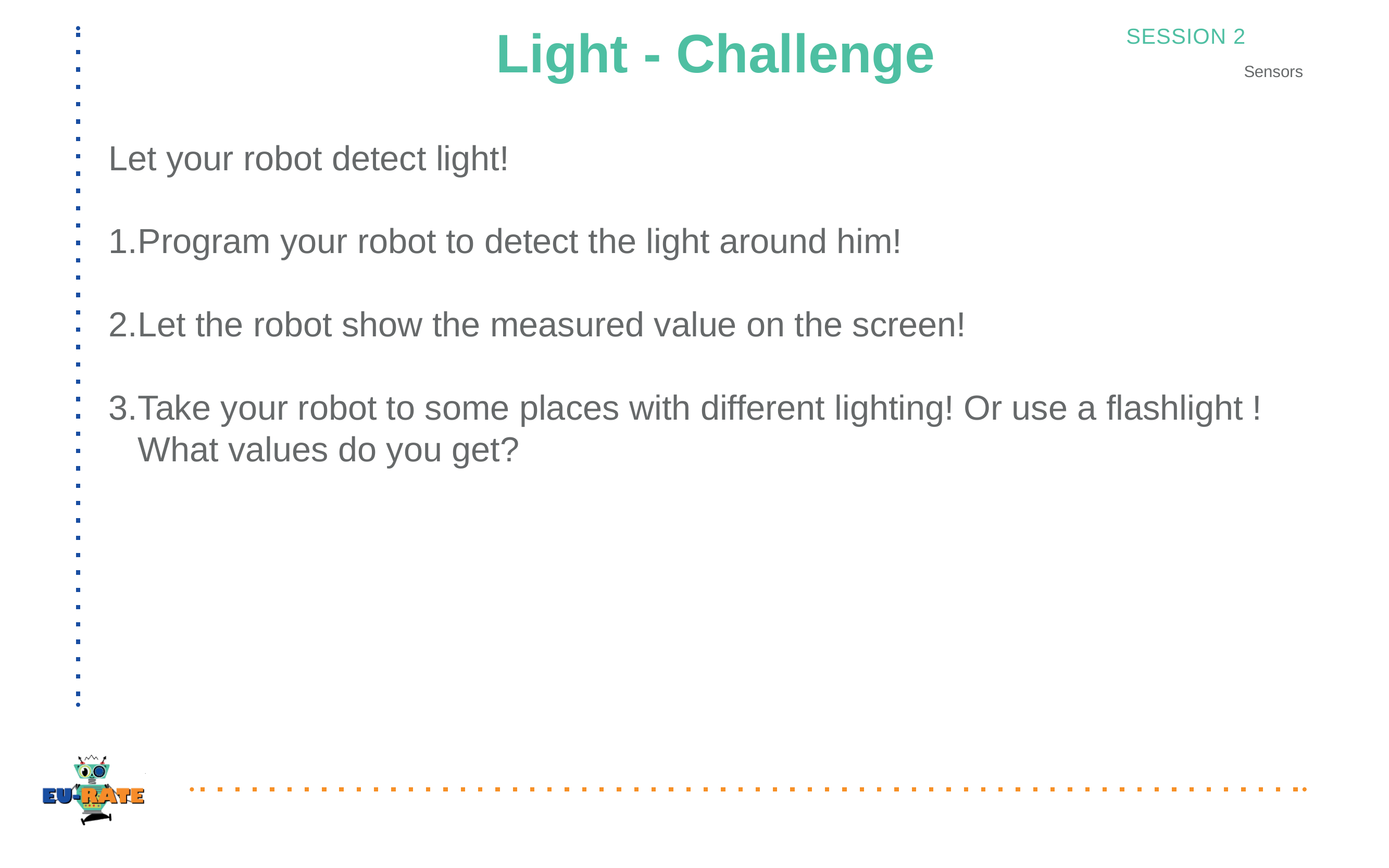

# Light - Challenge
SESSION 2
Sensors
Let your robot detect light!

Program your robot to detect the light around him!

Let the robot show the measured value on the screen!

Take your robot to some places with different lighting! Or use a flashlight ! What values do you get?